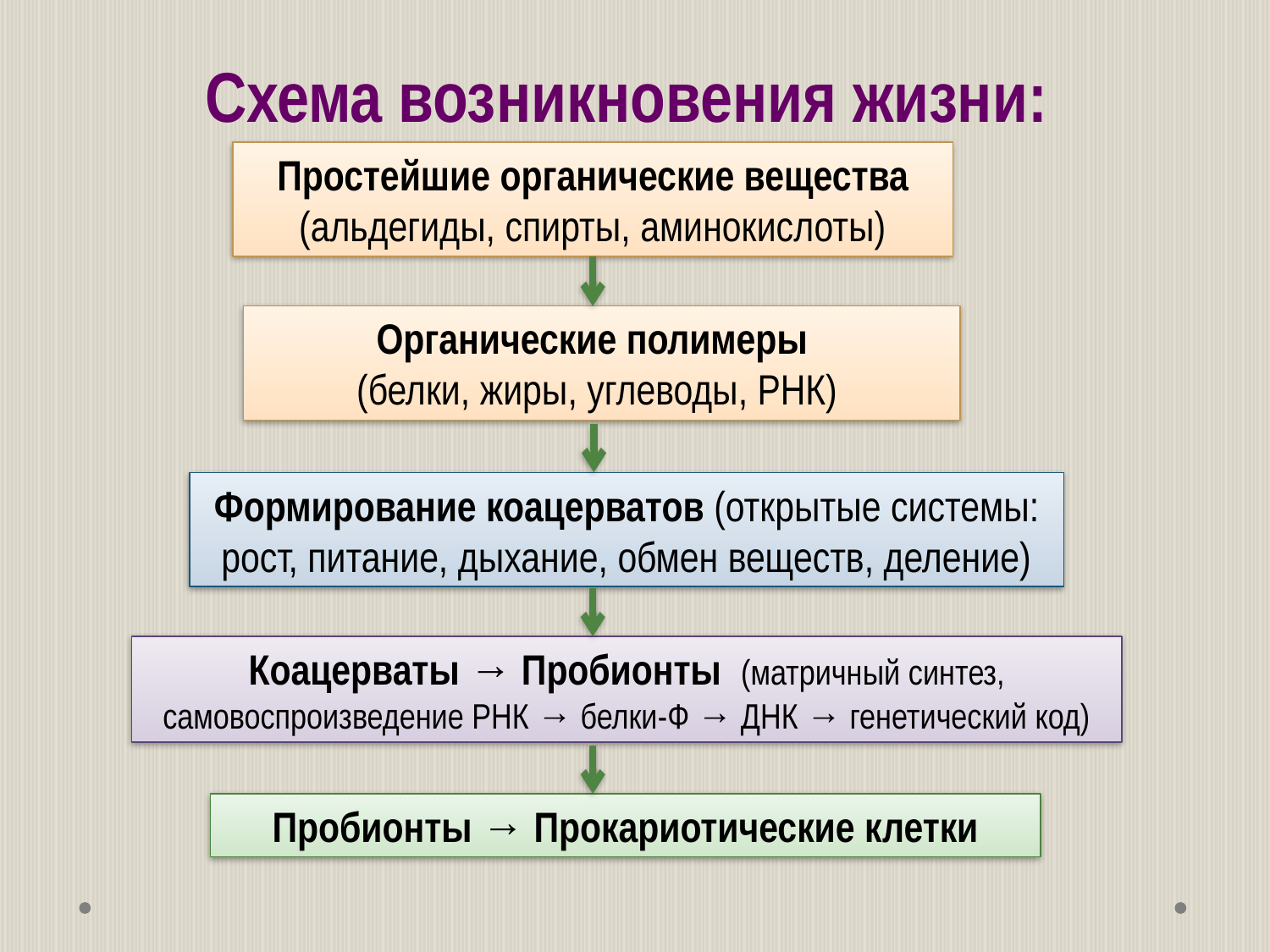

Схема возникновения жизни:
Простейшие органические вещества (альдегиды, спирты, аминокислоты)
Органические полимеры
(белки, жиры, углеводы, РНК)
Формирование коацерватов (открытые системы: рост, питание, дыхание, обмен веществ, деление)
Коацерваты → Пробионты  (матричный синтез, самовоспроизведение РНК → белки-Ф → ДНК → генетический код)
Пробионты → Прокариотические клетки